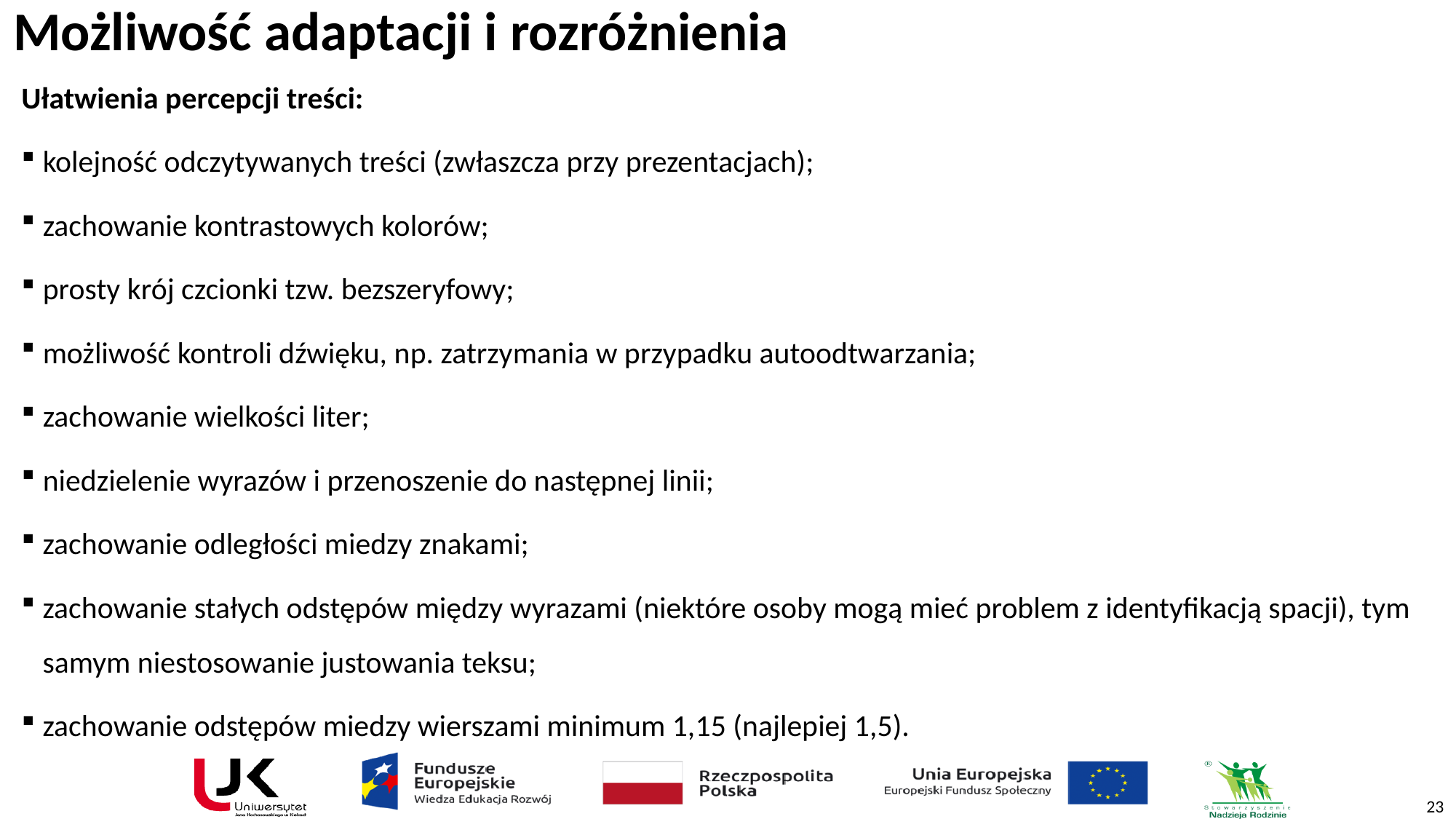

# Możliwość adaptacji i rozróżnienia
Ułatwienia percepcji treści:
kolejność odczytywanych treści (zwłaszcza przy prezentacjach);
zachowanie kontrastowych kolorów;
prosty krój czcionki tzw. bezszeryfowy;
możliwość kontroli dźwięku, np. zatrzymania w przypadku autoodtwarzania;
zachowanie wielkości liter;
niedzielenie wyrazów i przenoszenie do następnej linii;
zachowanie odległości miedzy znakami;
zachowanie stałych odstępów między wyrazami (niektóre osoby mogą mieć problem z identyfikacją spacji), tym samym niestosowanie justowania teksu;
zachowanie odstępów miedzy wierszami minimum 1,15 (najlepiej 1,5).
23